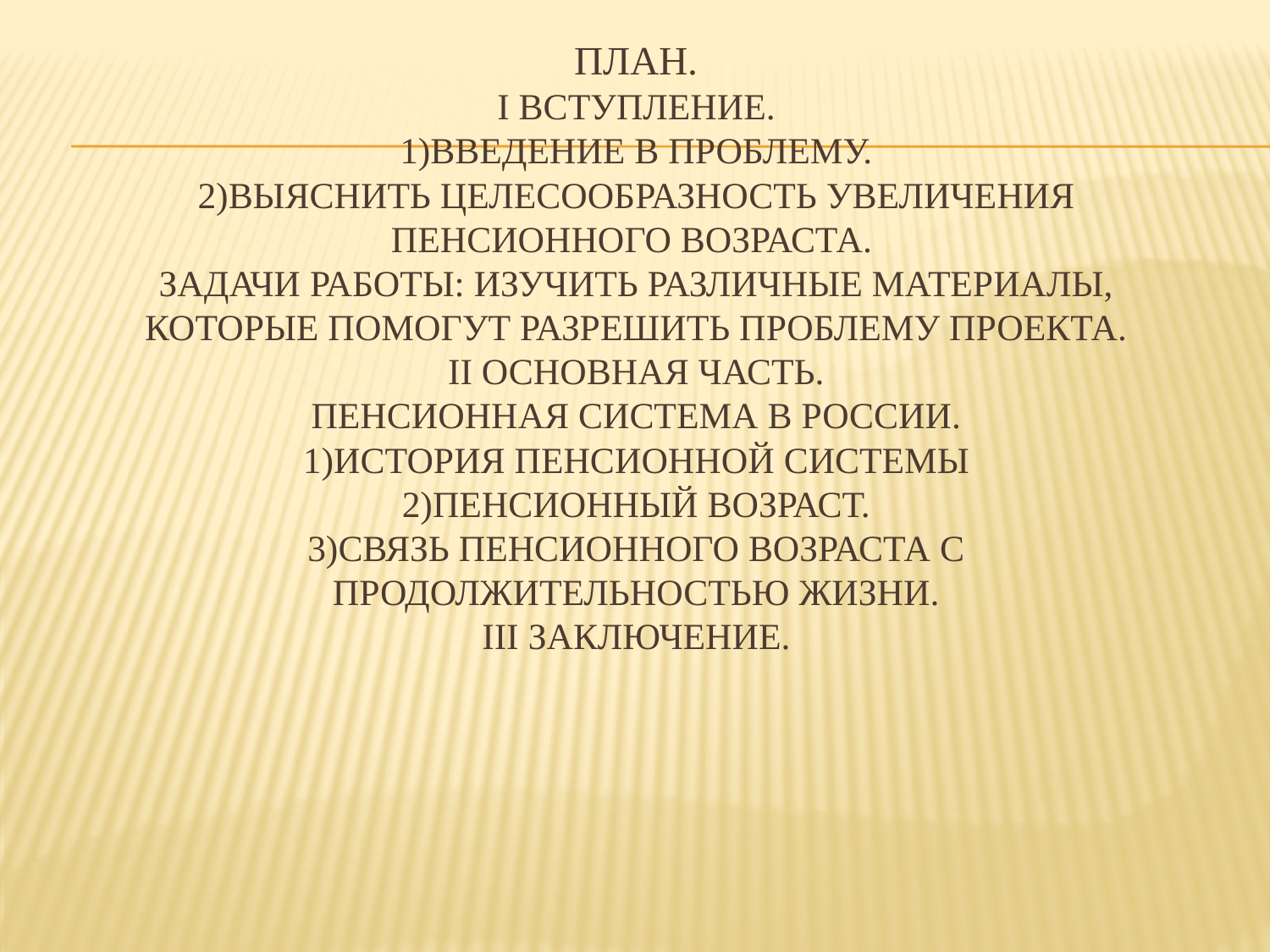

# План. I Вступление. 1)Введение в проблему. 2)Выяснить целесообразность увеличения пенсионного возраста. Задачи работы: изучить различные материалы, которые помогут разрешить проблему проекта. II Основная часть. Пенсионная система в России. 1)История пенсионной системы 2)Пенсионный возраст. 3)Связь пенсионного возраста с продолжительностью жизни. III Заключение.